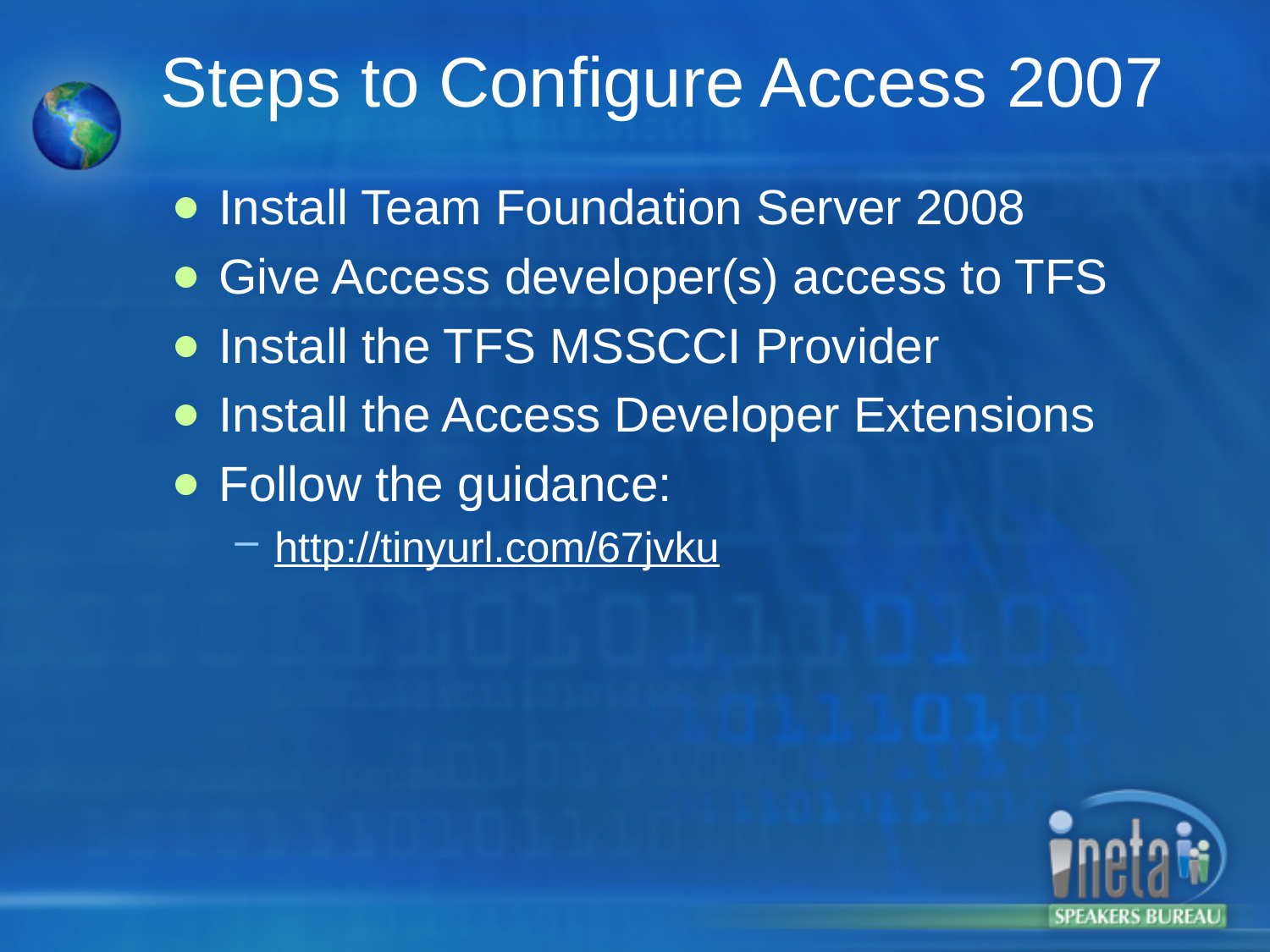

# Steps to Configure Access 2007
Install Team Foundation Server 2008
Give Access developer(s) access to TFS
Install the TFS MSSCCI Provider
Install the Access Developer Extensions
Follow the guidance:
http://tinyurl.com/67jvku